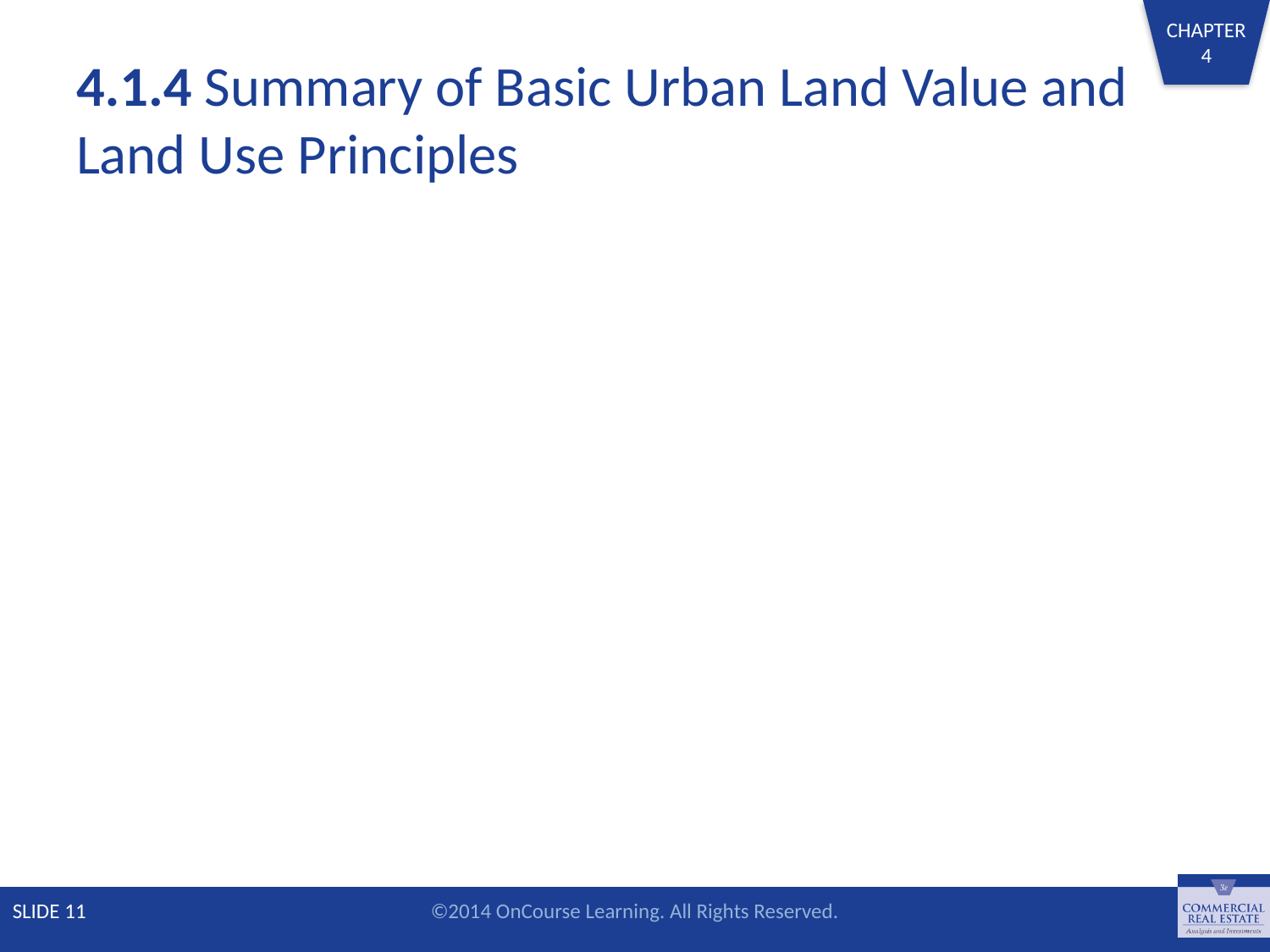

# 4.1.4 Summary of Basic Urban Land Value and Land Use Principles

SLIDE 11